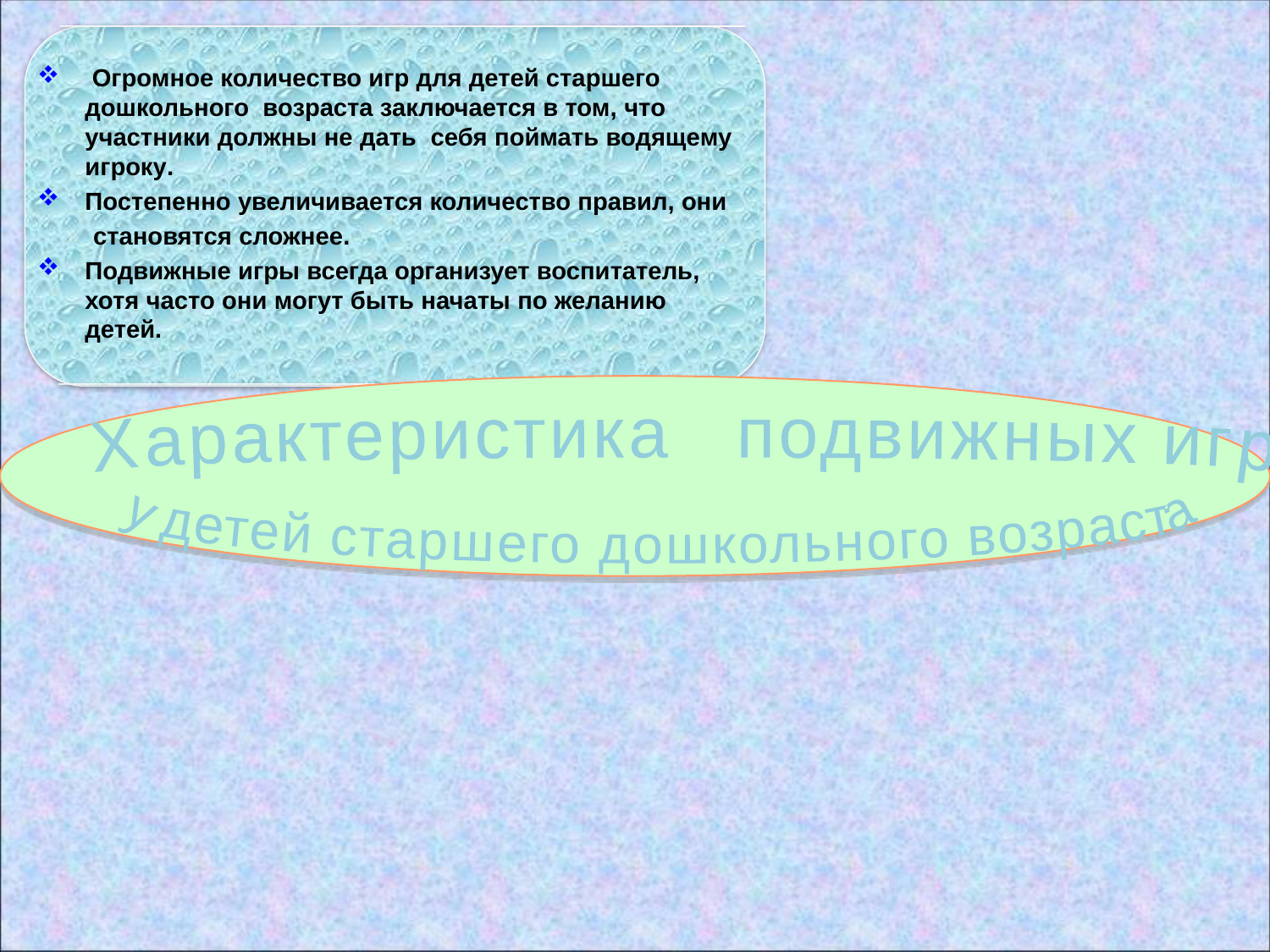

Огромное количество игр для детей старшего дошкольного  возраста заключается в том, что участники должны не дать  себя поймать водящему игроку.
Постепенно увеличивается количество правил, они
        становятся сложнее.
Подвижные игры всегда организует воспитатель, хотя часто они могут быть начаты по желанию  детей.

Характеристика   подвижных игр

у детей старшего дошкольного возраста